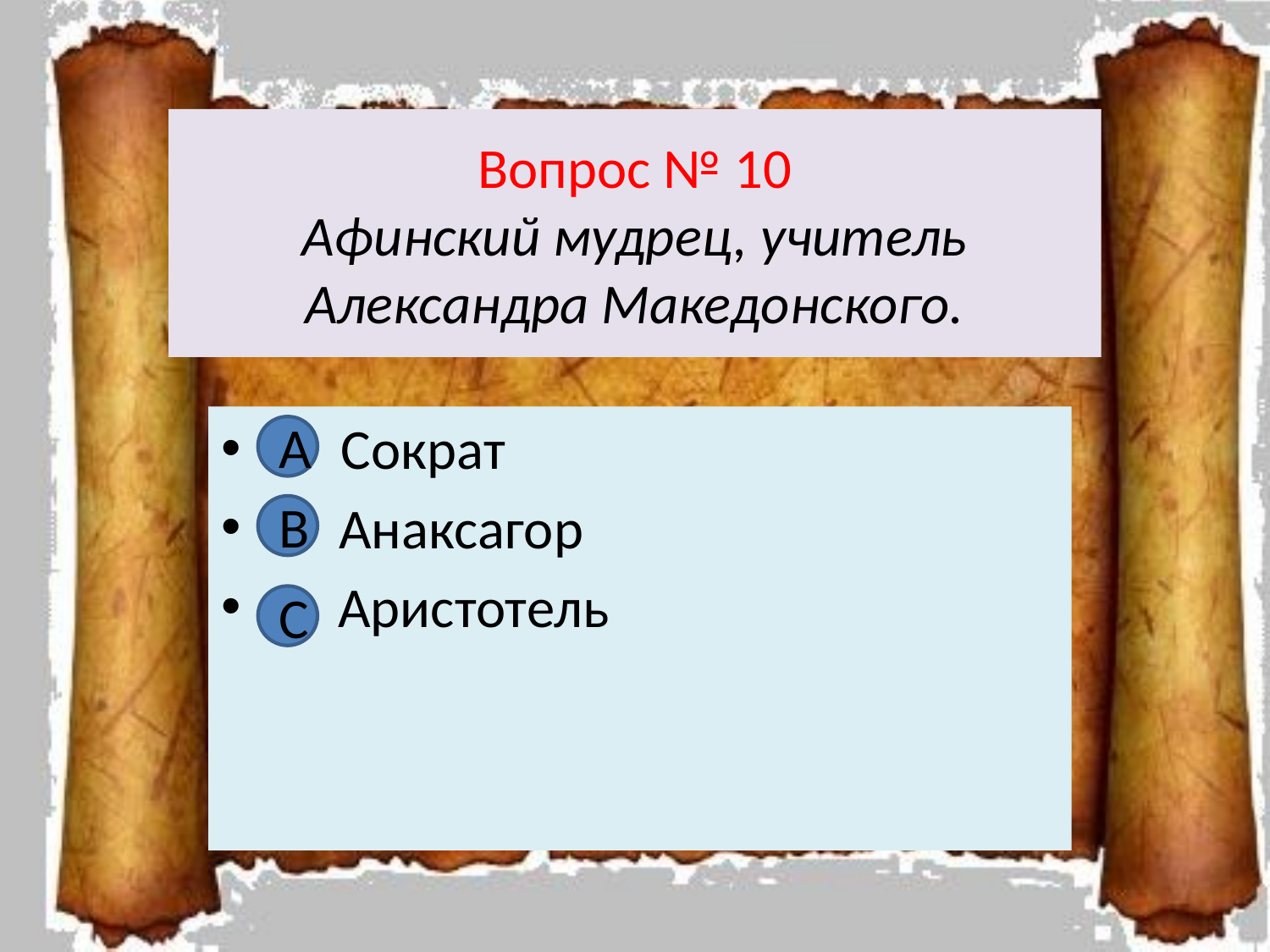

# Вопрос № 10 Афинский мудрец, учитель Александра Македонского.
А.  Сократ
В.  Анаксагор
С.  Аристотель
А
В
С